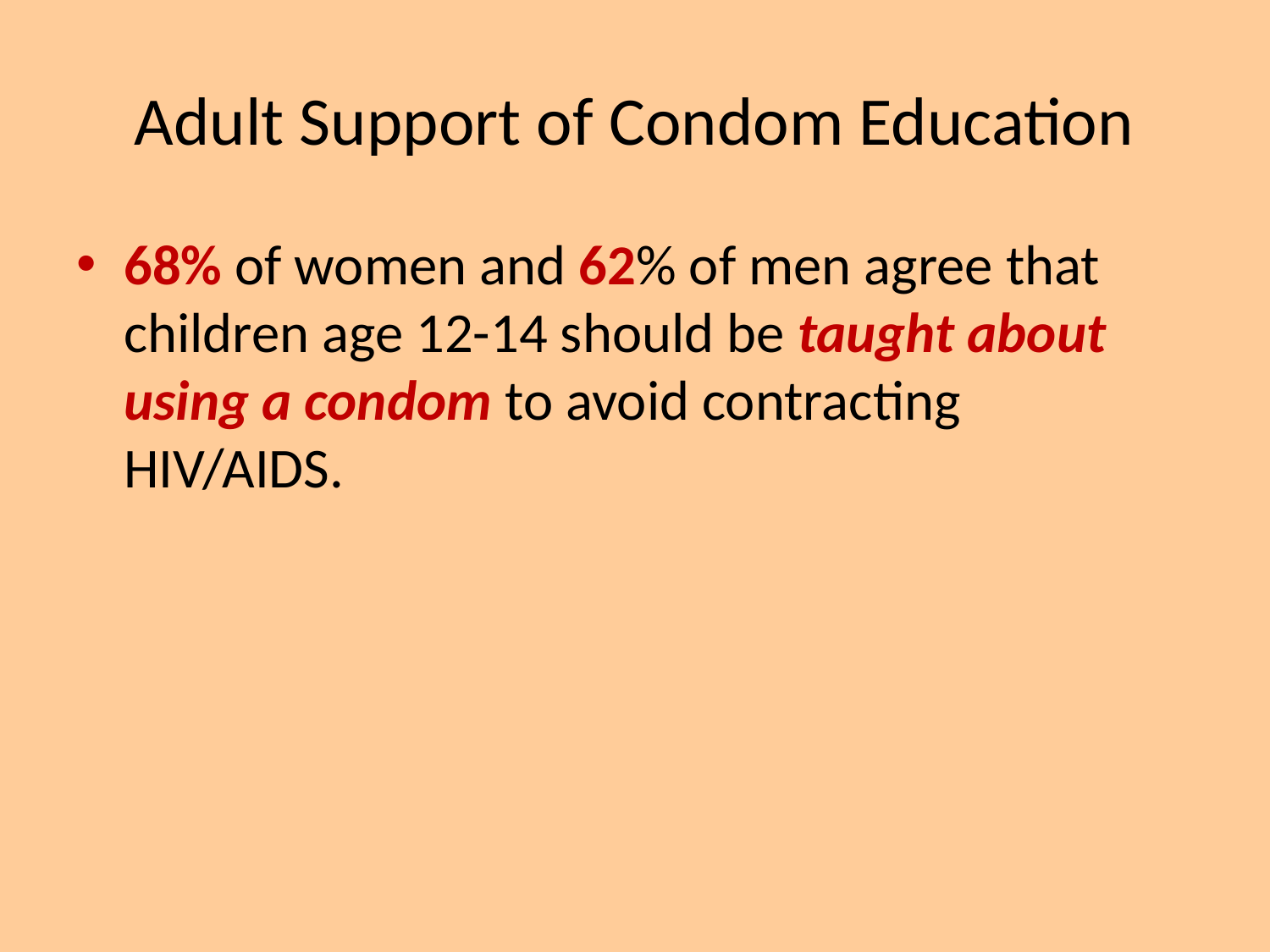

# Adult Support of Condom Education
68% of women and 62% of men agree that children age 12-14 should be taught about using a condom to avoid contracting HIV/AIDS.